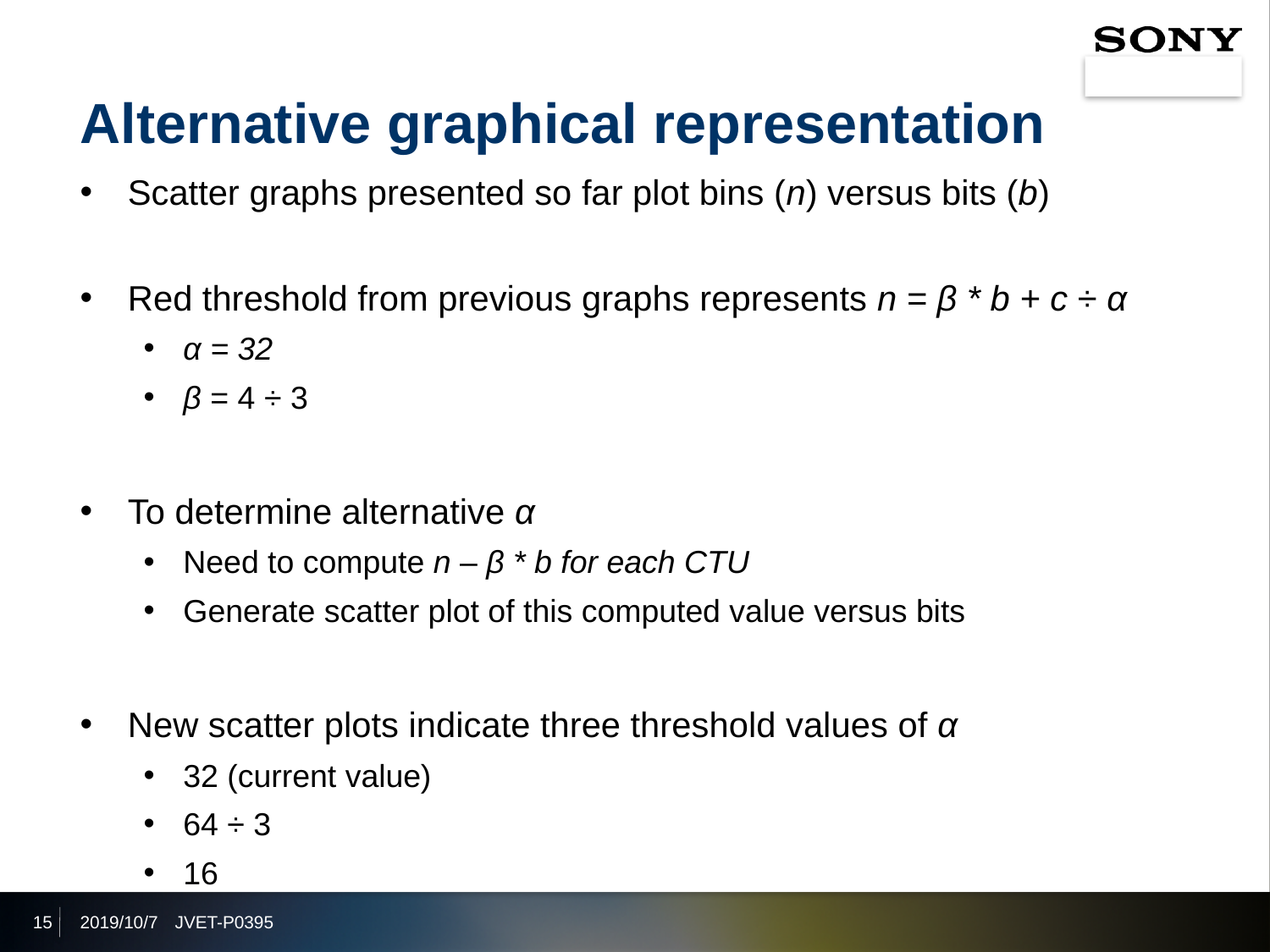

# Alternative graphical representation
Scatter graphs presented so far plot bins (n) versus bits (b)

Red threshold from previous graphs represents n = β * b + c ÷ α
α = 32
β = 4 ÷ 3

To determine alternative α
Need to compute n – β * b for each CTU
Generate scatter plot of this computed value versus bits

New scatter plots indicate three threshold values of α
32 (current value)
64 ÷ 3
16
15
2019/10/7
JVET-P0395